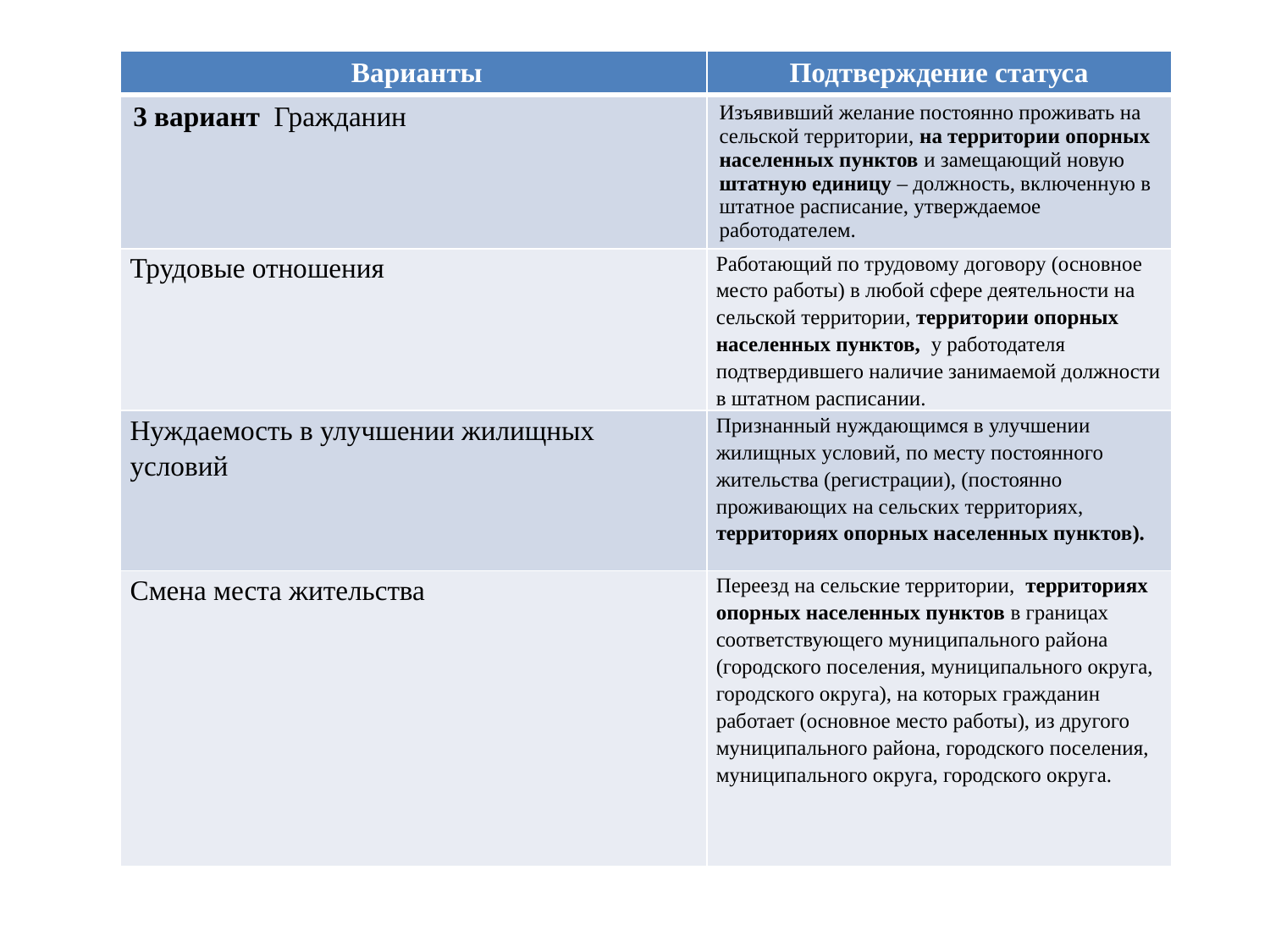

| Варианты | Подтверждение статуса |
| --- | --- |
| 3 вариант Гражданин | Изъявивший желание постоянно проживать на сельской территории, на территории опорных населенных пунктов и замещающий новую штатную единицу – должность, включенную в штатное расписание, утверждаемое работодателем. |
| Трудовые отношения | Работающий по трудовому договору (основное место работы) в любой сфере деятельности на сельской территории, территории опорных населенных пунктов, у работодателя подтвердившего наличие занимаемой должности в штатном расписании. |
| Нуждаемость в улучшении жилищных условий | Признанный нуждающимся в улучшении жилищных условий, по месту постоянного жительства (регистрации), (постоянно проживающих на сельских территориях, территориях опорных населенных пунктов). |
| Смена места жительства | Переезд на сельские территории, территориях опорных населенных пунктов в границах соответствующего муниципального района (городского поселения, муниципального округа, городского округа), на которых гражданин работает (основное место работы), из другого муниципального района, городского поселения, муниципального округа, городского округа. |